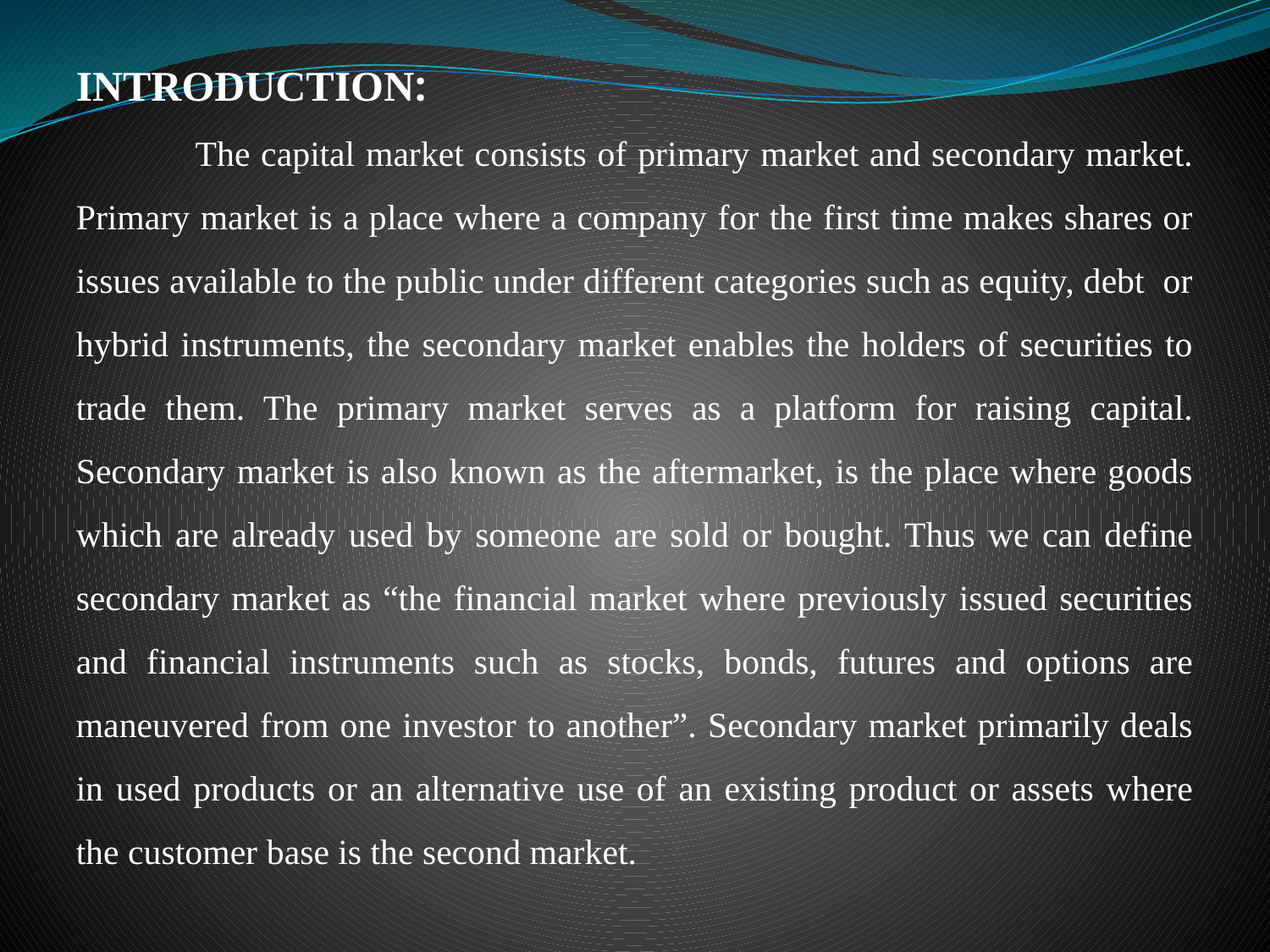

INTRODUCTION:
           The capital market consists of primary market and secondary market. Primary market is a place where a company for the first time makes shares or issues available to the public under different categories such as equity, debt  or hybrid instruments, the secondary market enables the holders of securities to trade them. The primary market serves as a platform for raising capital. Secondary market is also known as the aftermarket, is the place where goods which are already used by someone are sold or bought. Thus we can define secondary market as “the financial market where previously issued securities and financial instruments such as stocks, bonds, futures and options are maneuvered from one investor to another”. Secondary market primarily deals in used products or an alternative use of an existing product or assets where the customer base is the second market.